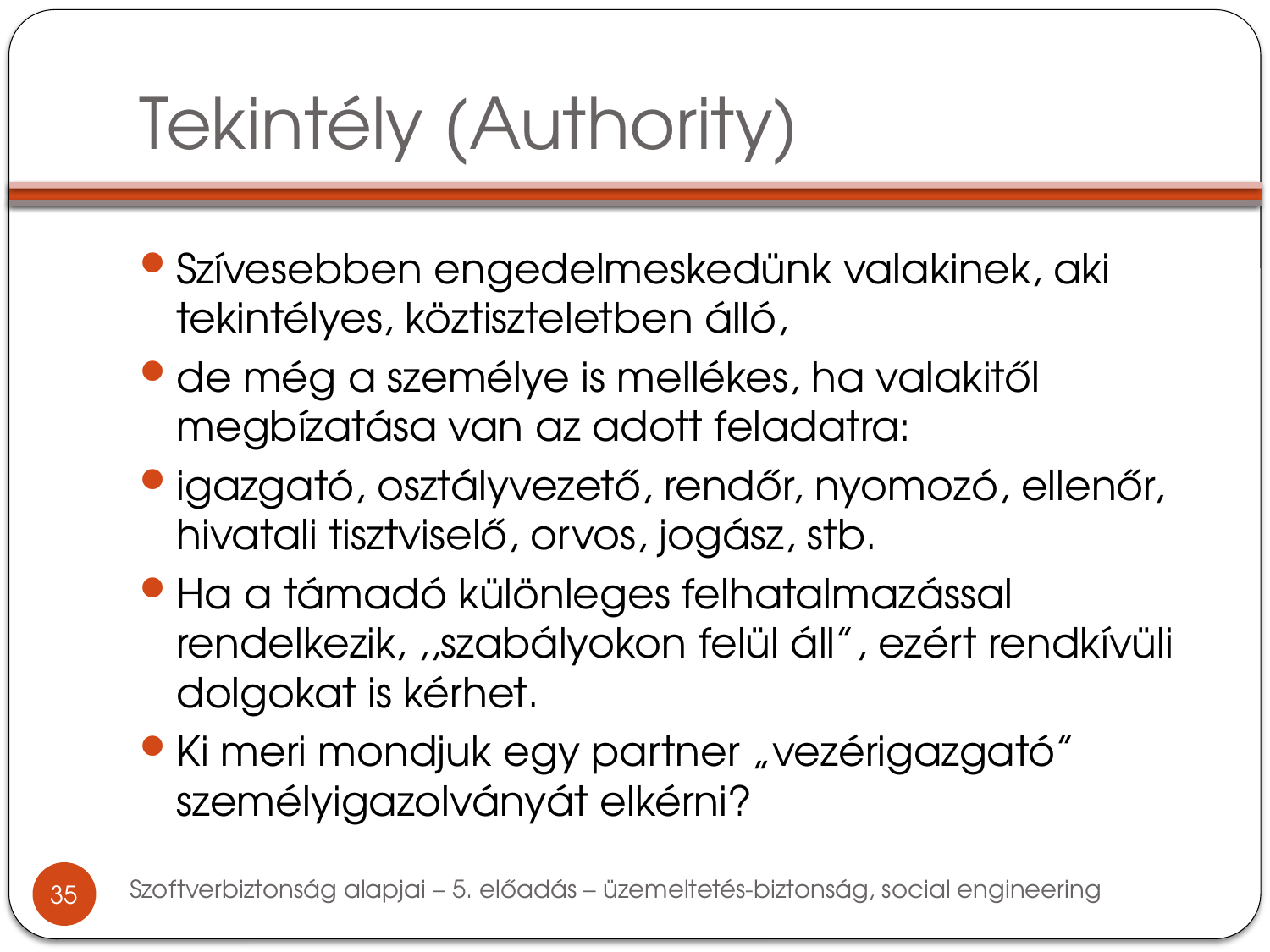

# Tekintély (Authority)
Szívesebben engedelmeskedünk valakinek, aki tekintélyes, köztiszteletben álló,
de még a személye is mellékes, ha valakitől megbízatása van az adott feladatra:
igazgató, osztályvezető, rendőr, nyomozó, ellenőr, hivatali tisztviselő, orvos, jogász, stb.
Ha a támadó különleges felhatalmazással rendelkezik, ,,szabályokon felül áll”, ezért rendkívüli dolgokat is kérhet.
Ki meri mondjuk egy partner „vezérigazgató”  személyigazolványát elkérni?

Szoftverbiztonság alapjai – 5. előadás – üzemeltetés-biztonság, social engineering
35